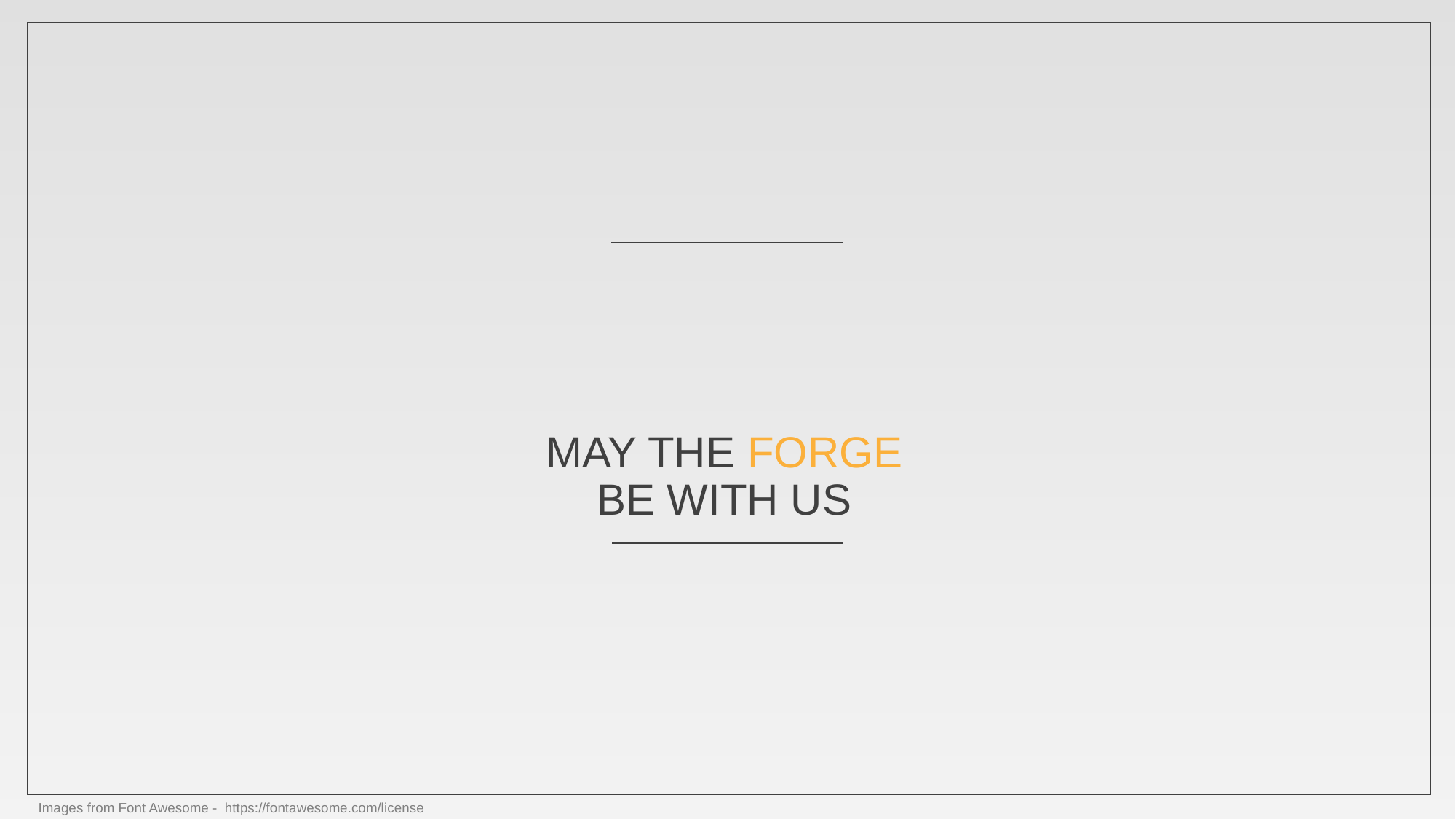

# MAY THE FORGE BE WITH US
Images from Font Awesome -  https://fontawesome.com/license